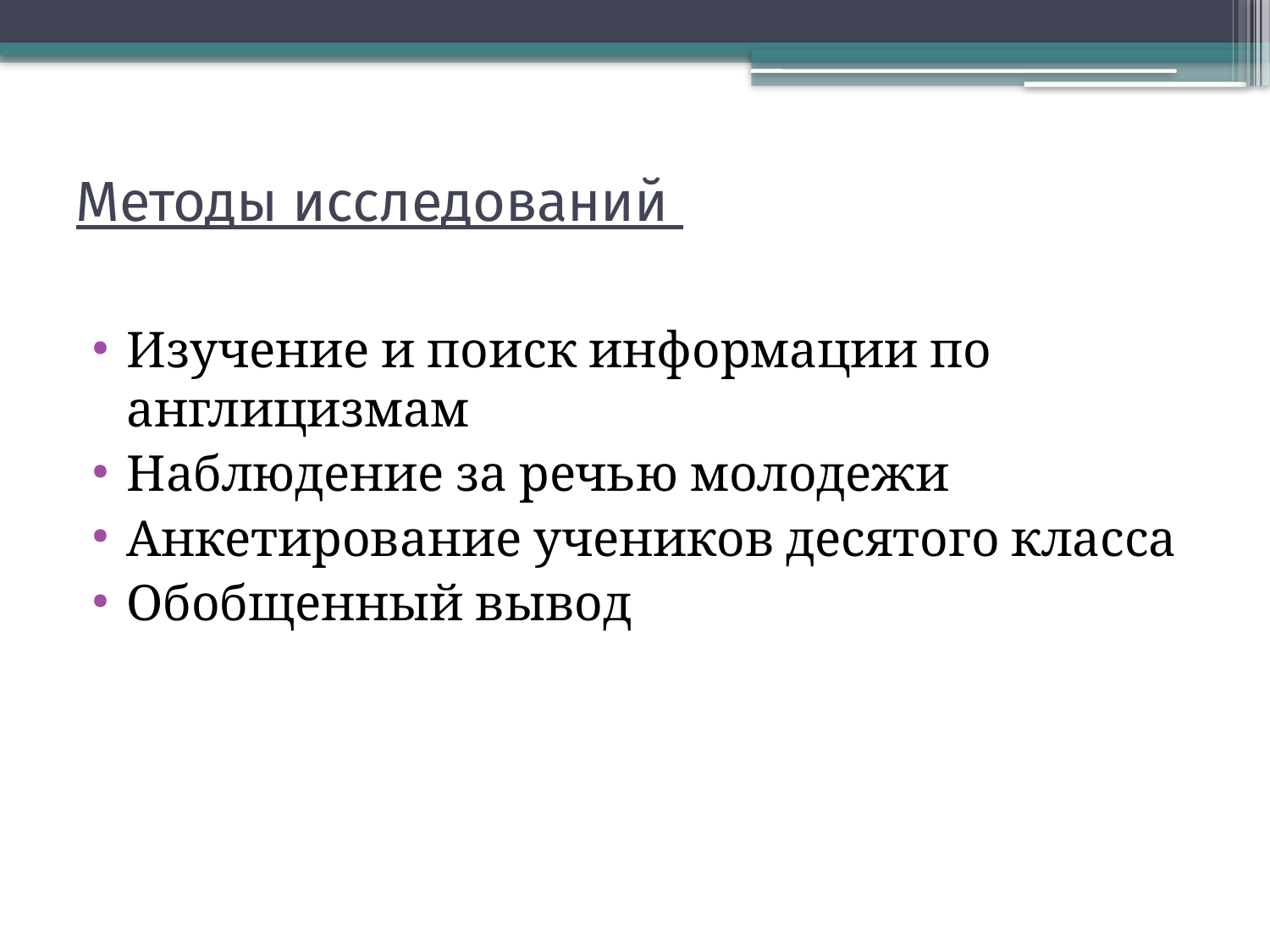

# Методы исследований
Изучение и поиск информации по англицизмам
Наблюдение за речью молодежи
Анкетирование учеников десятого класса
Обобщенный вывод